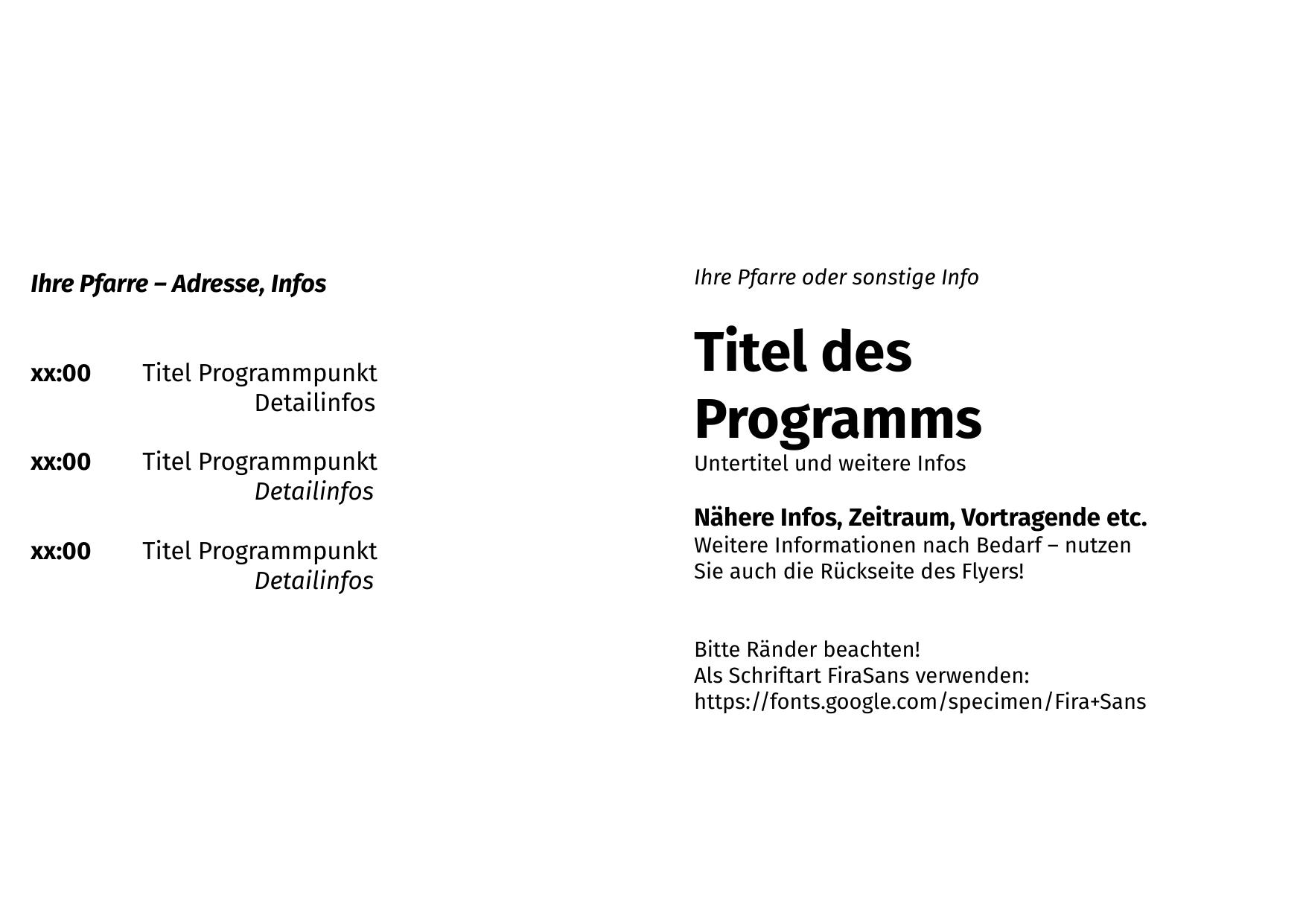

Ihre Pfarre oder sonstige Info

Titel des Programms
Untertitel und weitere Infos

Nähere Infos, Zeitraum, Vortragende etc.
Weitere Informationen nach Bedarf – nutzen Sie auch die Rückseite des Flyers!

Bitte Ränder beachten!
Als Schriftart FiraSans verwenden:
https://fonts.google.com/specimen/Fira+Sans

# Ihre Pfarre – Adresse, Infos

xx:00 	Titel Programmpunkt
		Detailinfos

xx:00 	Titel Programmpunkt
		Detailinfos

xx:00 	Titel Programmpunkt
		Detailinfos